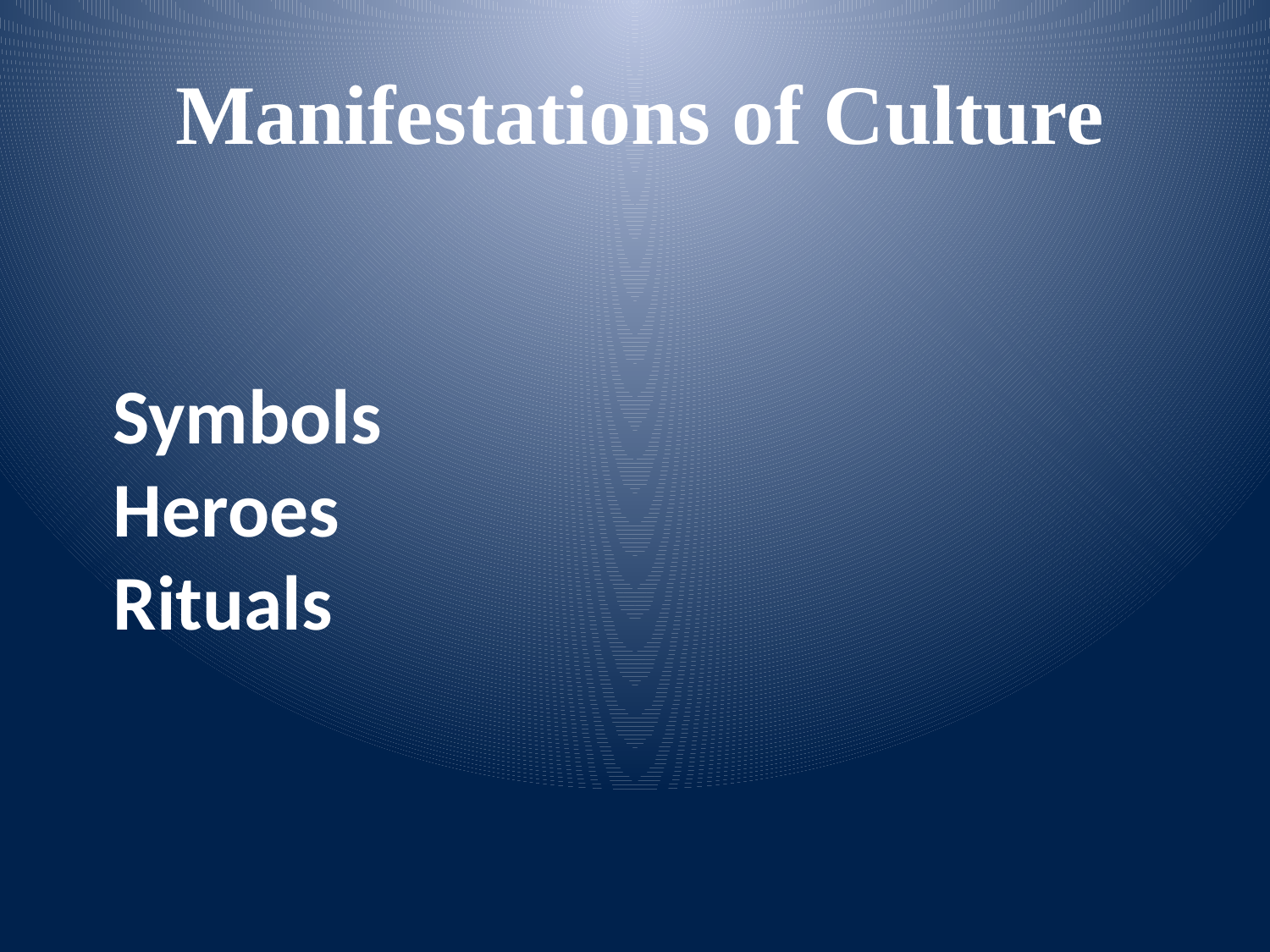

Manifestations of Culture

# Symbols Heroes Rituals